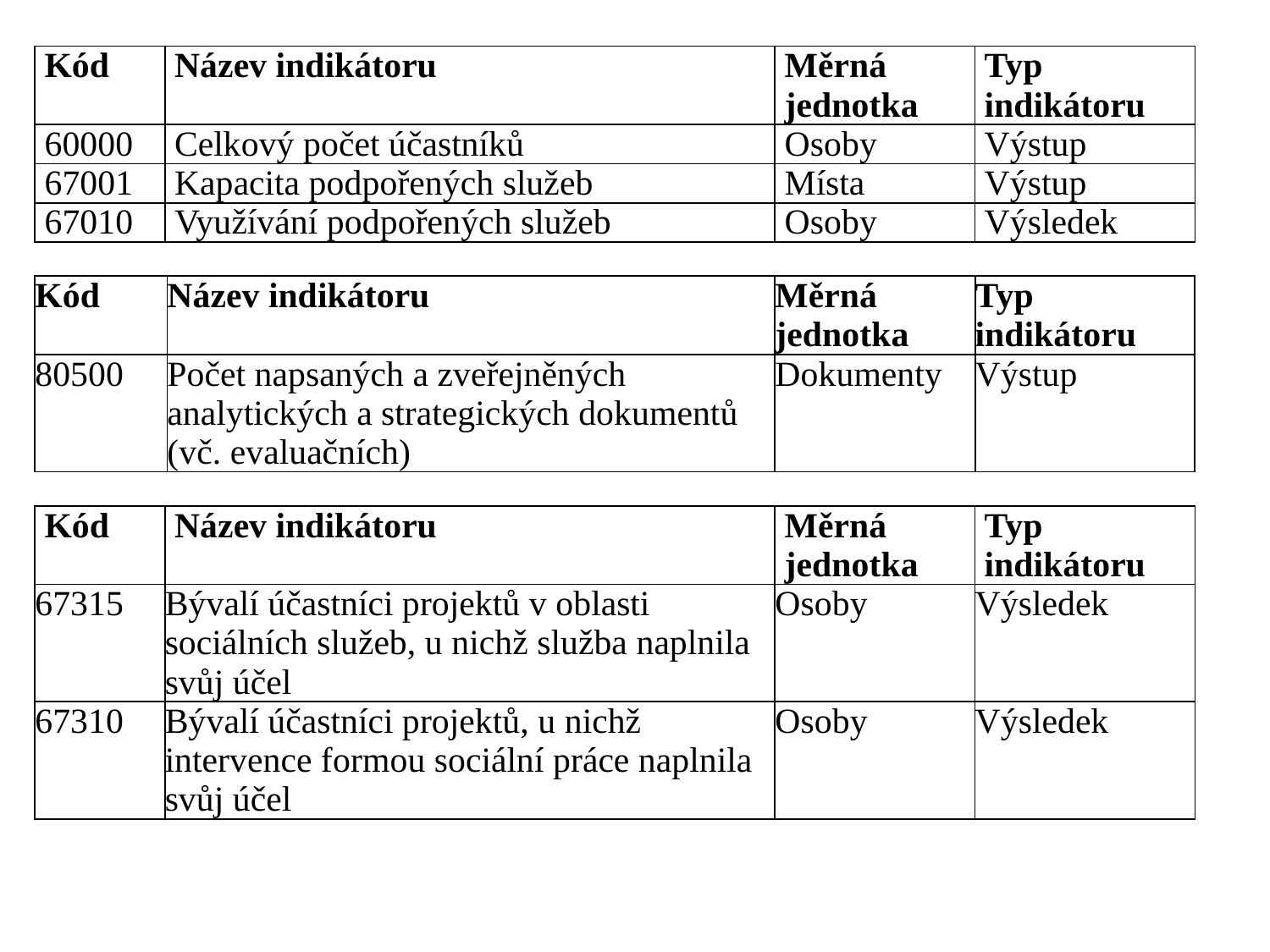

| Kód | Název indikátoru | Měrná jednotka | Typ indikátoru |
| --- | --- | --- | --- |
| 60000 | Celkový počet účastníků | Osoby | Výstup |
| 67001 | Kapacita podpořených služeb | Místa | Výstup |
| 67010 | Využívání podpořených služeb | Osoby | Výsledek |
| Kód | Název indikátoru | Měrná jednotka | Typ indikátoru |
| --- | --- | --- | --- |
| 80500 | Počet napsaných a zveřejněných analytických a strategických dokumentů (vč. evaluačních) | Dokumenty | Výstup |
| Kód | Název indikátoru | Měrná jednotka | Typ indikátoru |
| --- | --- | --- | --- |
| 67315 | Bývalí účastníci projektů v oblasti sociálních služeb, u nichž služba naplnila svůj účel | Osoby | Výsledek |
| 67310 | Bývalí účastníci projektů, u nichž intervence formou sociální práce naplnila svůj účel | Osoby | Výsledek |